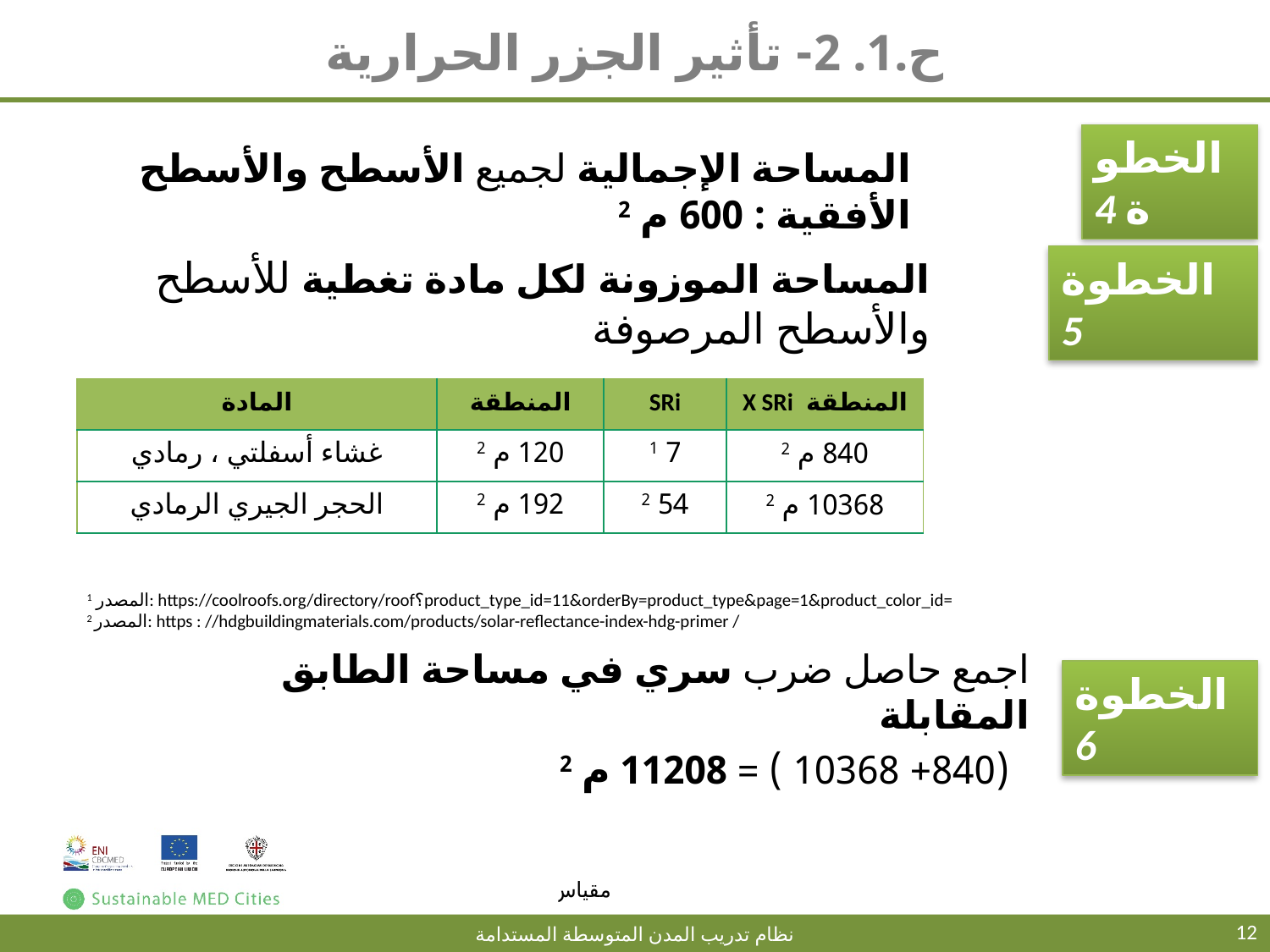

# ح.1. 2- تأثير الجزر الحرارية
الخطوة 4
المساحة الإجمالية لجميع الأسطح والأسطح الأفقية : 600 م 2
المساحة الموزونة لكل مادة تغطية للأسطح والأسطح المرصوفة
الخطوة 5
| المادة | المنطقة | SRi | المنطقة X SRi |
| --- | --- | --- | --- |
| غشاء أسفلتي ، رمادي | 120 م 2 | 7 1 | 840 م 2 |
| الحجر الجيري الرمادي | 192 م 2 | 54 2 | 10368 م 2 |
1 المصدر: https://coolroofs.org/directory/roof؟product_type_id=11&orderBy=product_type&page=1&product_color_id=
2 المصدر: https : //hdgbuildingmaterials.com/products/solar-reflectance-index-hdg-primer /

اجمع حاصل ضرب سري في مساحة الطابق المقابلة
  (840+ 10368 ) = 11208 م 2
الخطوة 6

12